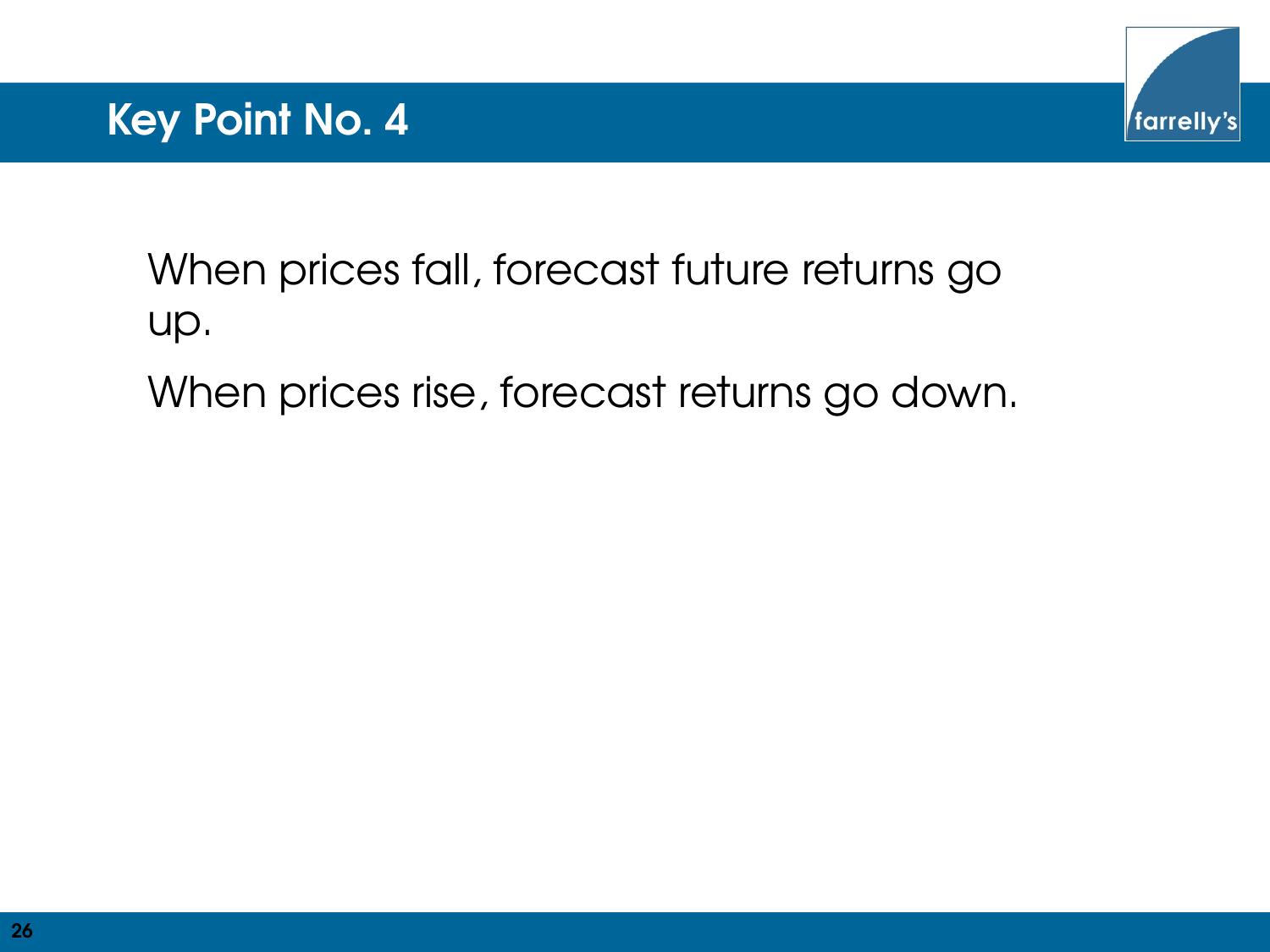

Key Point No. 4
When prices fall, forecast future returns go up.
When prices rise, forecast returns go down.
26